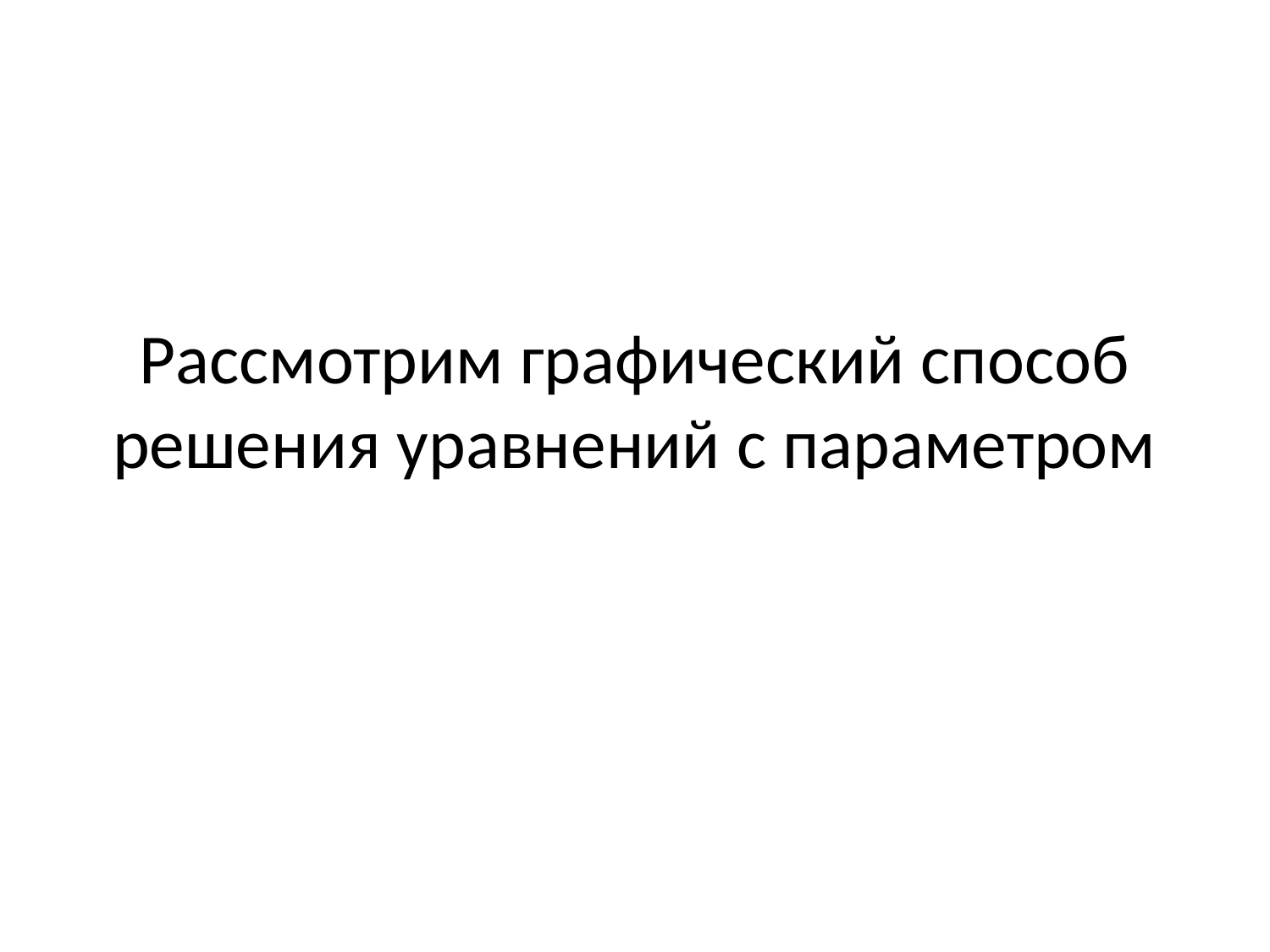

# Рассмотрим графический способ решения уравнений с параметром